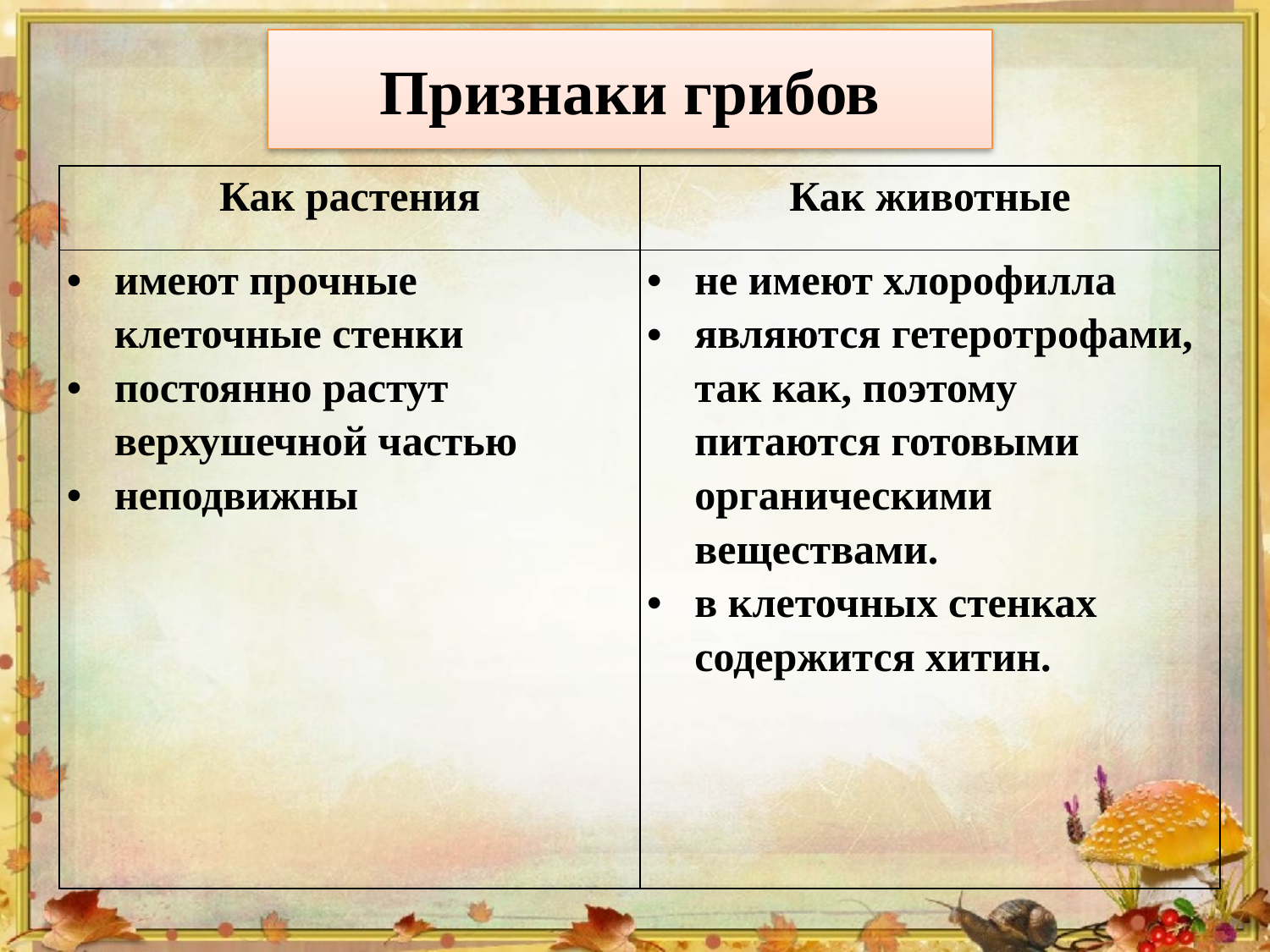

# Признаки грибов
| Как растения | Как животные |
| --- | --- |
| имеют прочные клеточные стенки постоянно растут верхушечной частью неподвижны | не имеют хлорофилла являются гетеротрофами, так как, поэтому питаются готовыми органическими веществами. в клеточных стенках содержится хитин. |